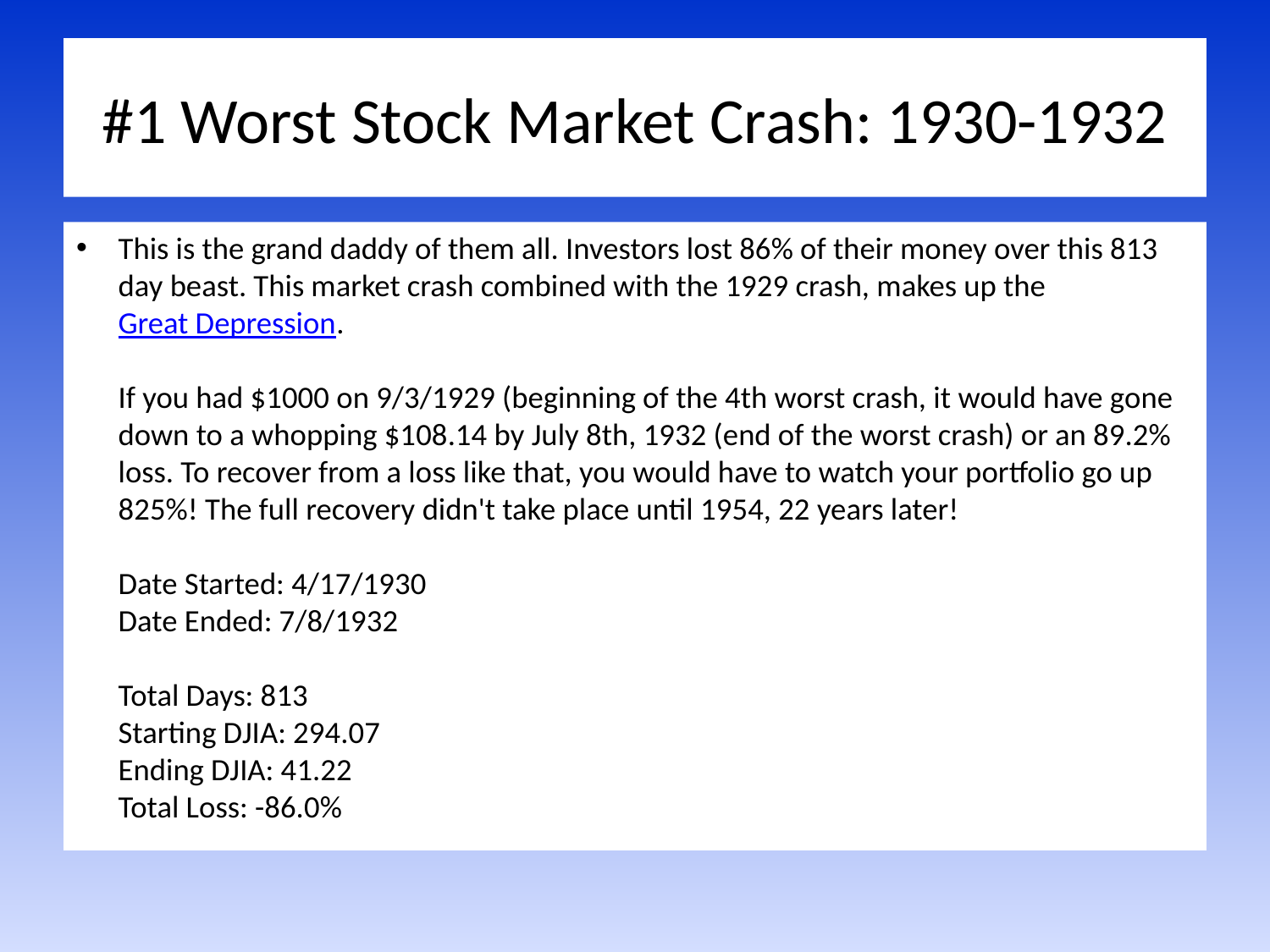

# #1 Worst Stock Market Crash: 1930-1932
This is the grand daddy of them all. Investors lost 86% of their money over this 813 day beast. This market crash combined with the 1929 crash, makes up the Great Depression.
If you had $1000 on 9/3/1929 (beginning of the 4th worst crash, it would have gone down to a whopping $108.14 by July 8th, 1932 (end of the worst crash) or an 89.2% loss. To recover from a loss like that, you would have to watch your portfolio go up 825%! The full recovery didn't take place until 1954, 22 years later!
Date Started: 4/17/1930
Date Ended: 7/8/1932
Total Days: 813
Starting DJIA: 294.07
Ending DJIA: 41.22
Total Loss: -86.0%